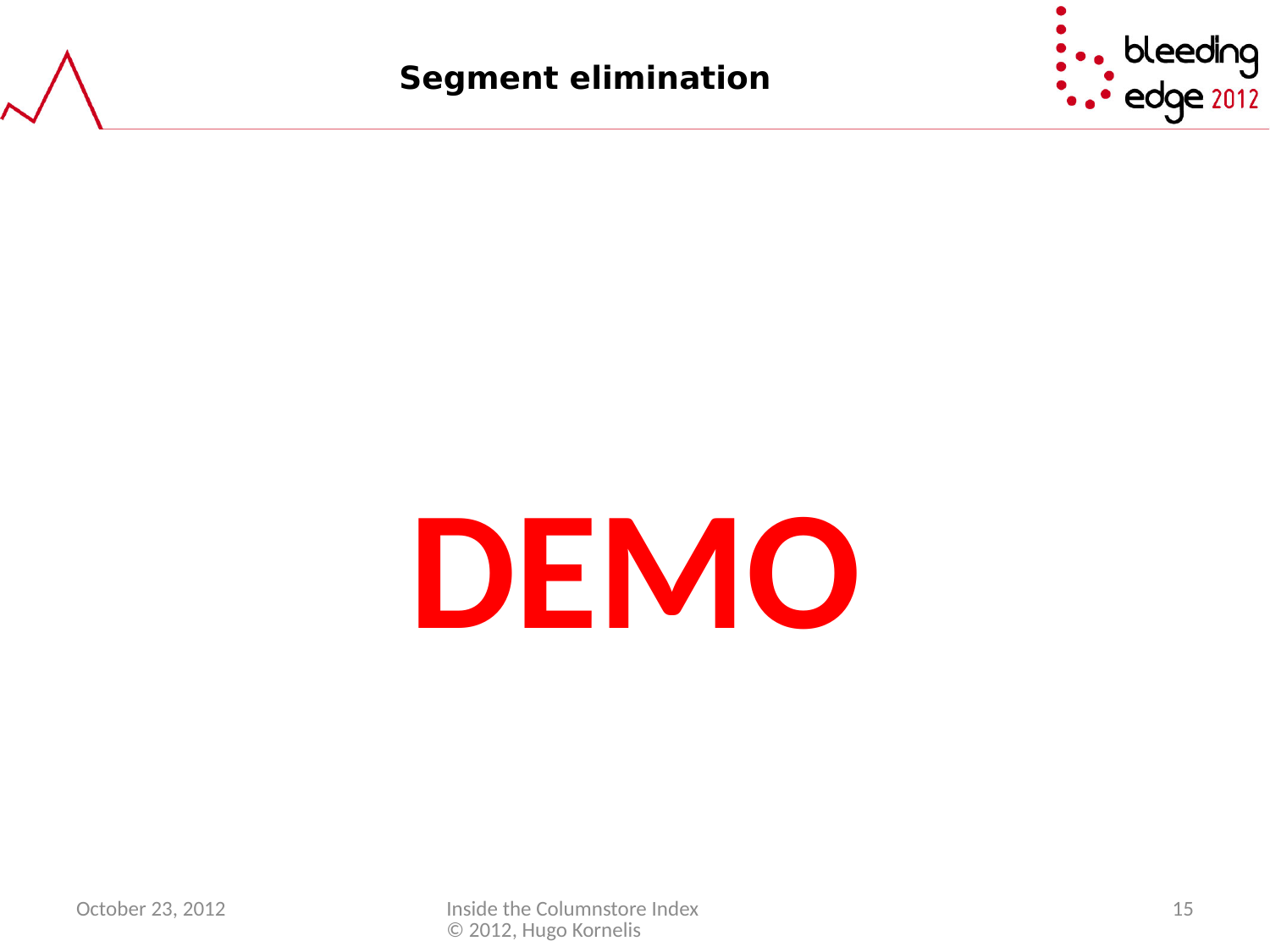

# Segment elimination
DEMO
October 23, 2012
Inside the Columnstore Index                       © 2012, Hugo Kornelis
15